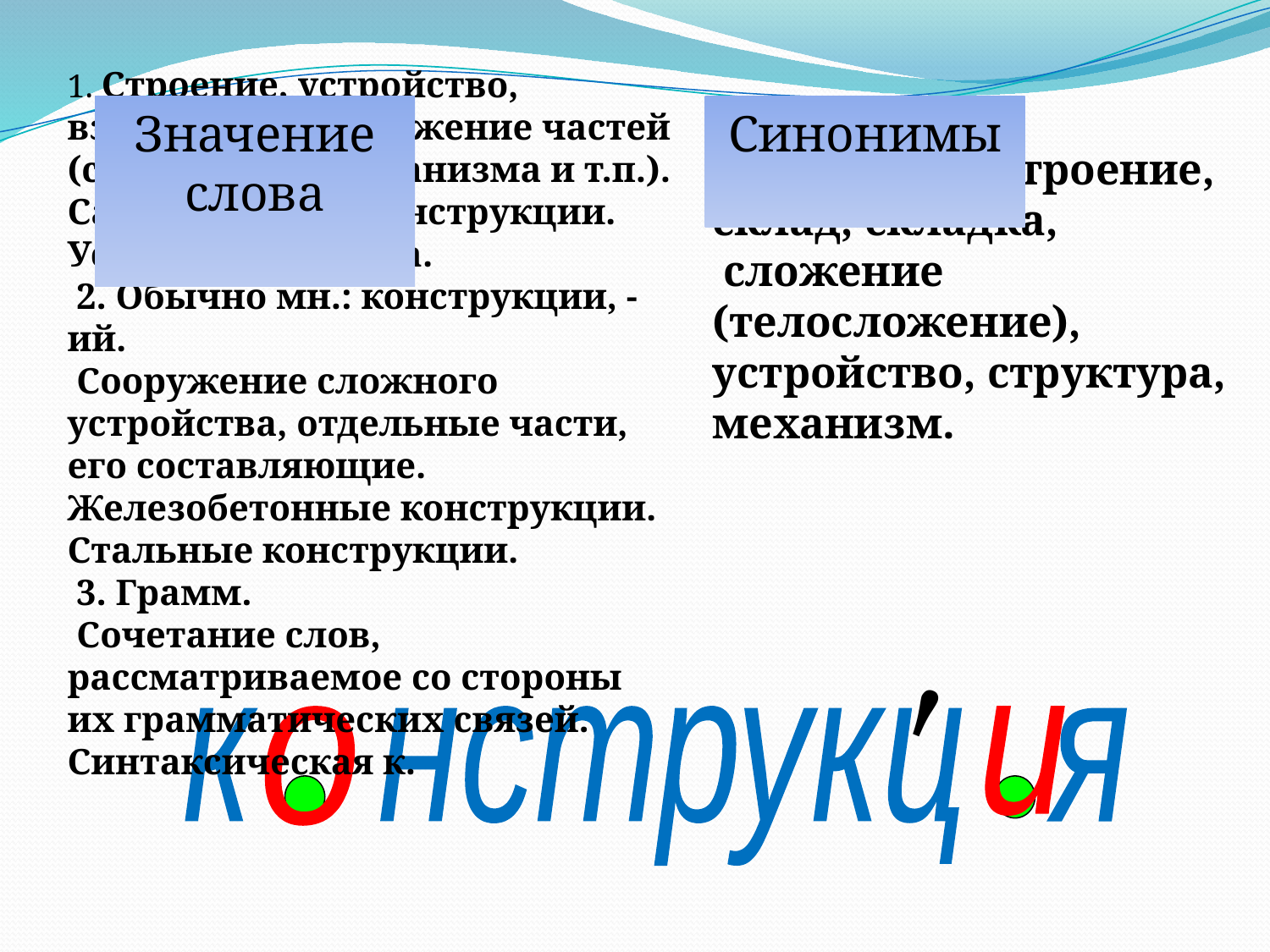

1. Строение, устройство, взаимное расположение частей (сооружения, механизма и т.п.). Самолёт новой конструкции. Устарелая к. моста.
 2. Обычно мн.: конструкции, -ий.
 Сооружение сложного устройства, отдельные части, его составляющие. Железобетонные конструкции. Стальные конструкции.
 3. Грамм.
 Сочетание слов, рассматриваемое со стороны их грамматических связей. Синтаксическая к.
Значение слова

Синонимы

строение, построение,
склад, складка,
 сложение (телосложение), устройство, структура, механизм.
′
к   нструкц  я
о
и